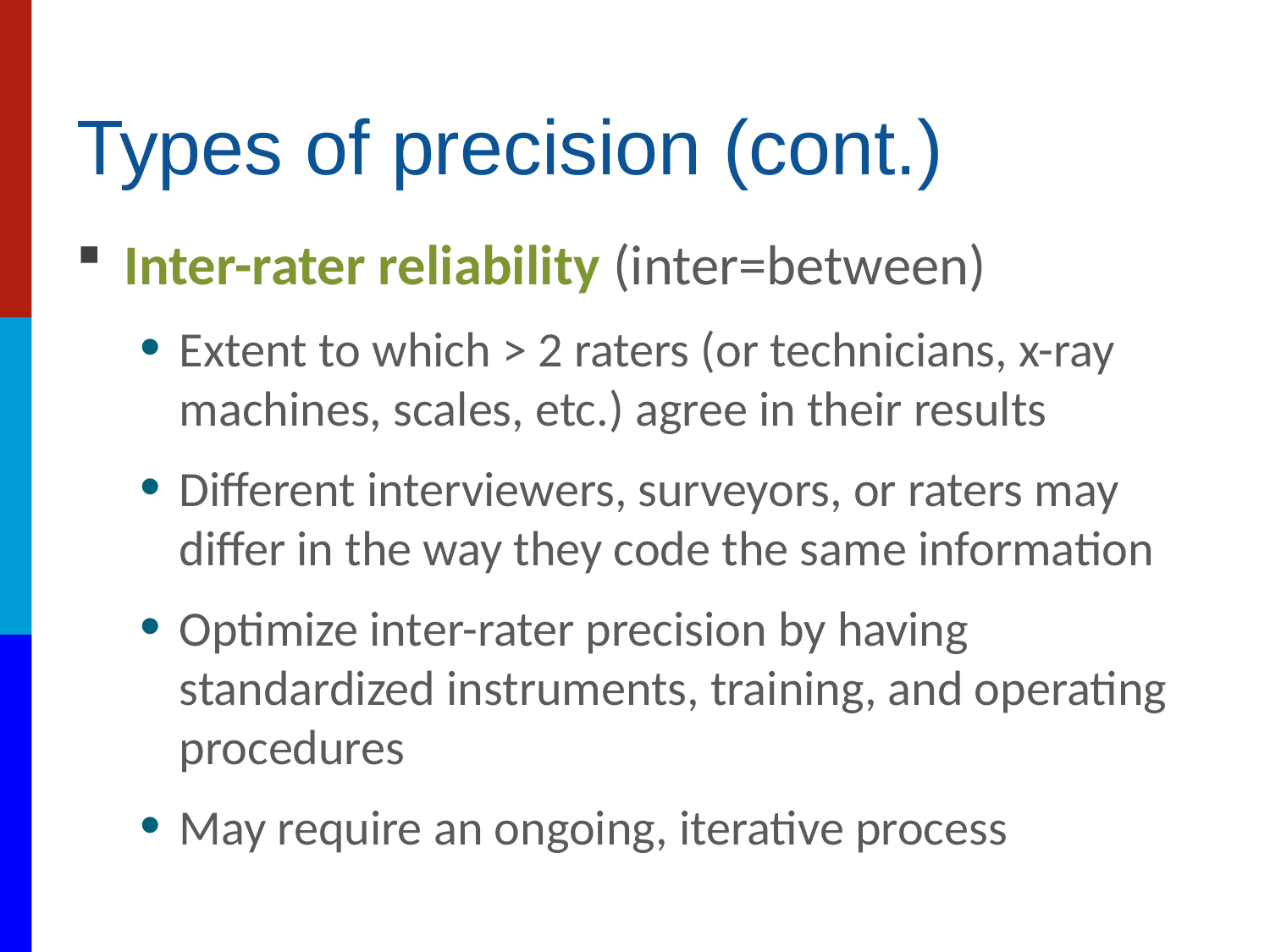

# Types of precision (cont.)
Inter-rater reliability (inter=between)
Extent to which > 2 raters (or technicians, x-ray machines, scales, etc.) agree in their results
Different interviewers, surveyors, or raters may differ in the way they code the same information
Optimize inter-rater precision by having standardized instruments, training, and operating procedures
May require an ongoing, iterative process